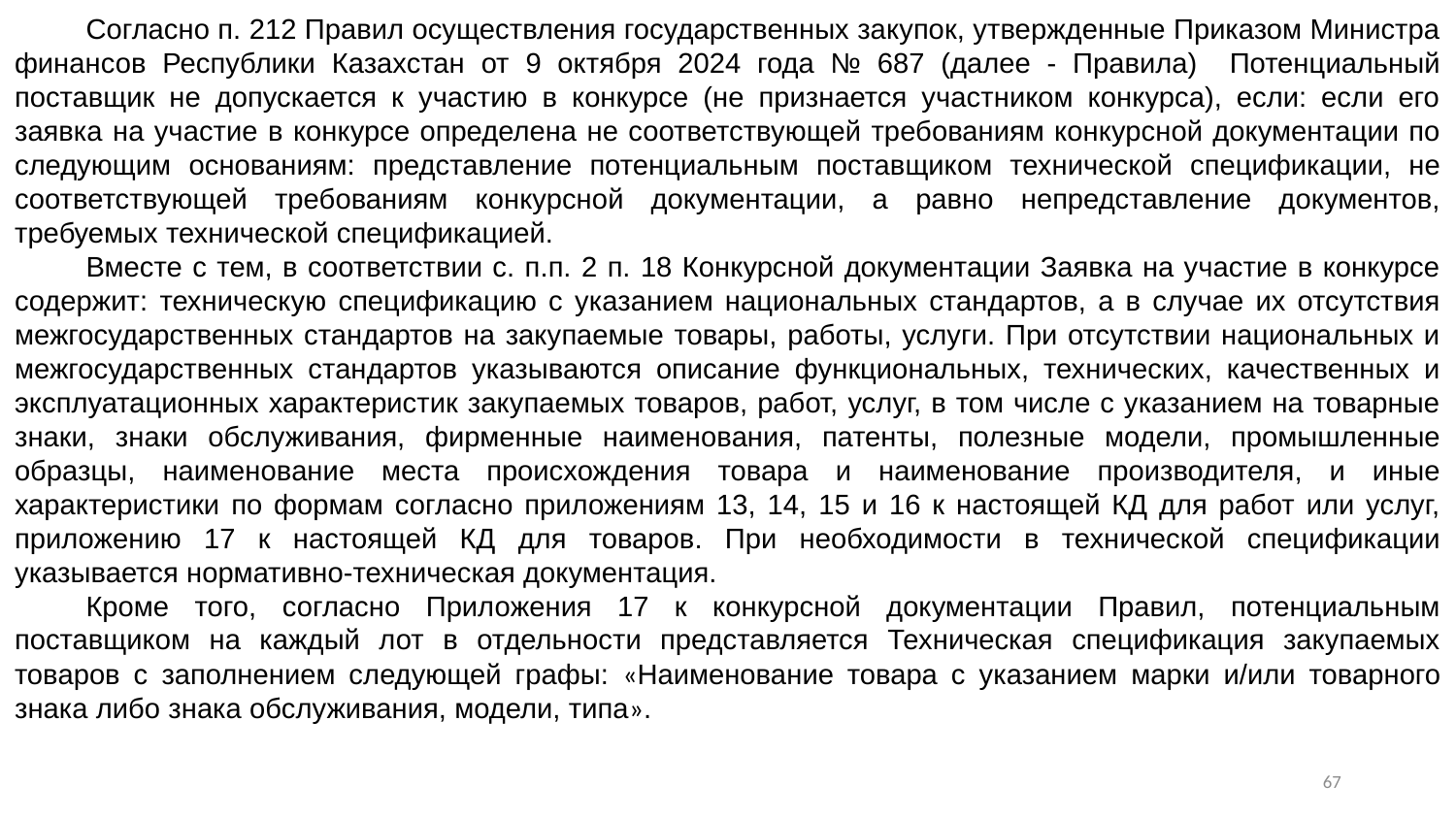

Согласно п. 212 Правил осуществления государственных закупок, утвержденные Приказом Министра финансов Республики Казахстан от 9 октября 2024 года № 687 (далее - Правила)  Потенциальный поставщик не допускается к участию в конкурсе (не признается участником конкурса), если: если его заявка на участие в конкурсе определена не соответствующей требованиям конкурсной документации по следующим основаниям: представление потенциальным поставщиком технической спецификации, не соответствующей требованиям конкурсной документации, а равно непредставление документов, требуемых технической спецификацией.
Вместе с тем, в соответствии с. п.п. 2 п. 18 Конкурсной документации Заявка на участие в конкурсе содержит: техническую спецификацию с указанием национальных стандартов, а в случае их отсутствия межгосударственных стандартов на закупаемые товары, работы, услуги. При отсутствии национальных и межгосударственных стандартов указываются описание функциональных, технических, качественных и эксплуатационных характеристик закупаемых товаров, работ, услуг, в том числе с указанием на товарные знаки, знаки обслуживания, фирменные наименования, патенты, полезные модели, промышленные образцы, наименование места происхождения товара и наименование производителя, и иные характеристики по формам согласно приложениям 13, 14, 15 и 16 к настоящей КД для работ или услуг, приложению 17 к настоящей КД для товаров. При необходимости в технической спецификации указывается нормативно-техническая документация.
Кроме того, согласно Приложения 17 к конкурсной документации Правил, потенциальным поставщиком на каждый лот в отдельности представляется Техническая спецификация закупаемых товаров с заполнением следующей графы: «Наименование товара с указанием марки и/или товарного знака либо знака обслуживания, модели, типа».
67